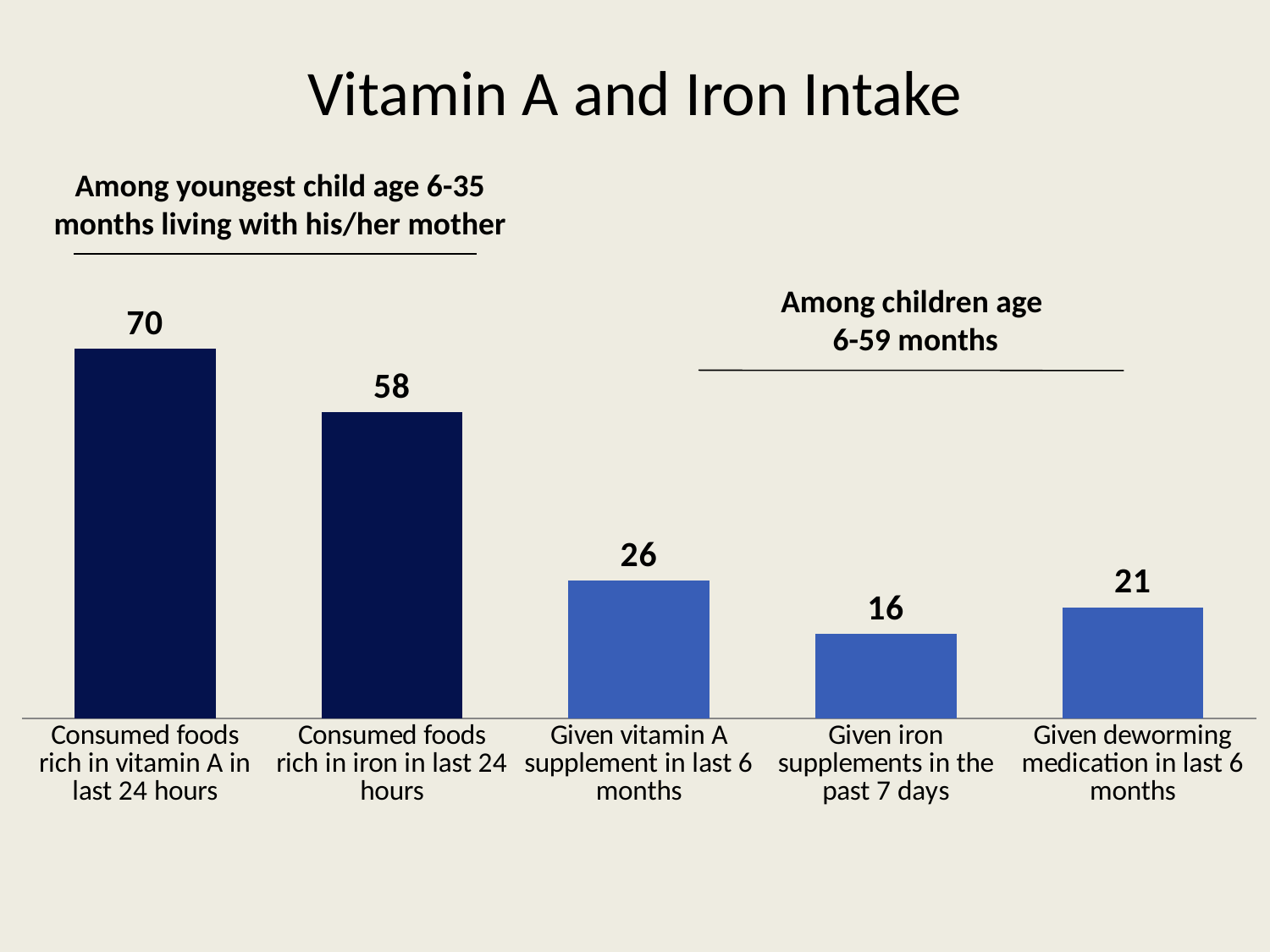

# Vitamin A and Iron Intake
Among youngest child age 6-35 months living with his/her mother

### Chart

| Category | Series 1 |
|---|---|
| Consumed foods rich in vitamin A in last 24 hours | 70.0 |
| Consumed foods rich in iron in last 24 hours | 58.0 |
| Given vitamin A supplement in last 6 months | 26.0 |
| Given iron supplements in the past 7 days | 16.0 |
| Given deworming medication in last 6 months | 21.0 |
Among children age
6-59 months